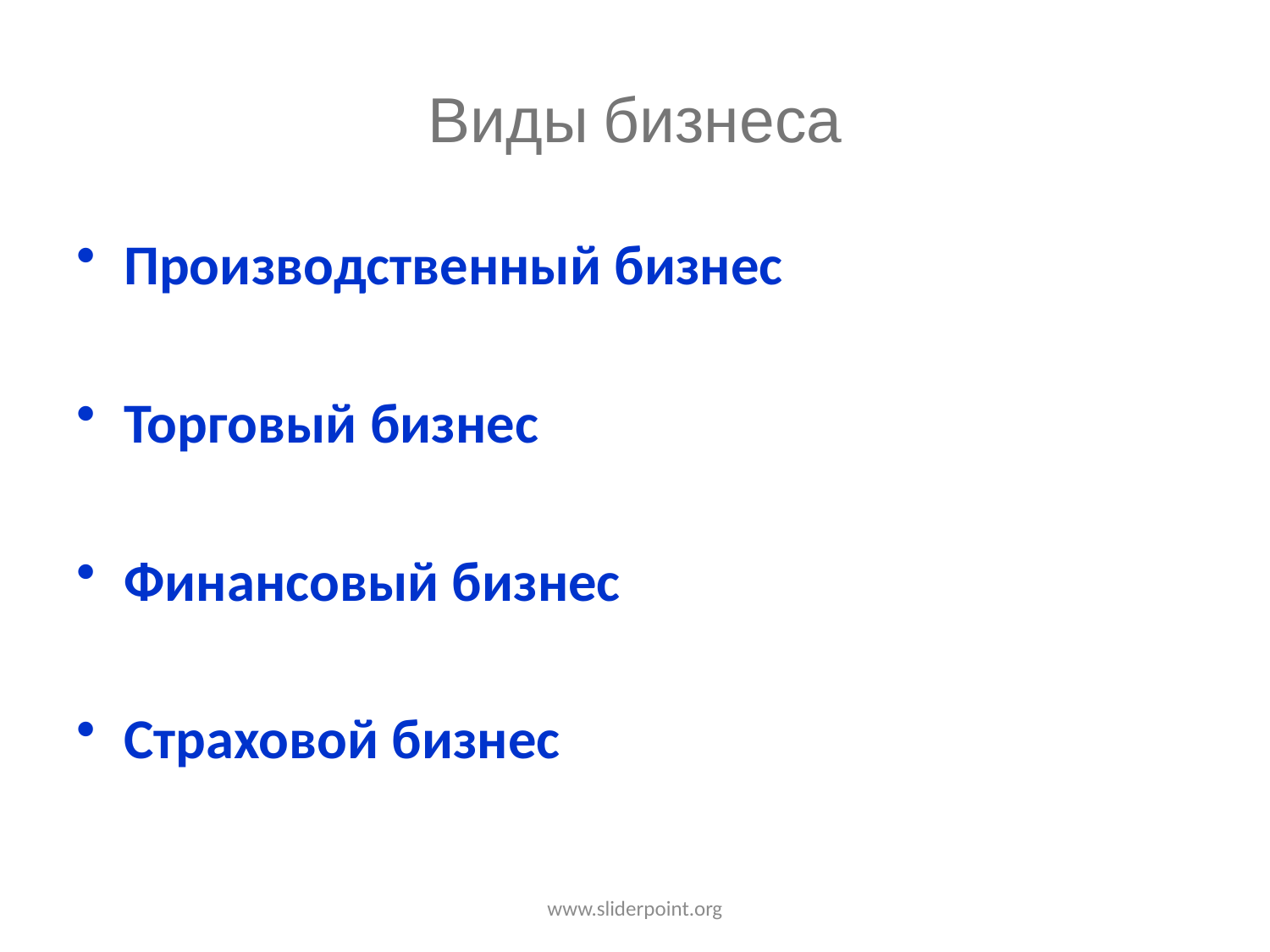

# Виды бизнеса
Производственный бизнес

Торговый бизнес

Финансовый бизнес

Страховой бизнес

www.sliderpoint.org